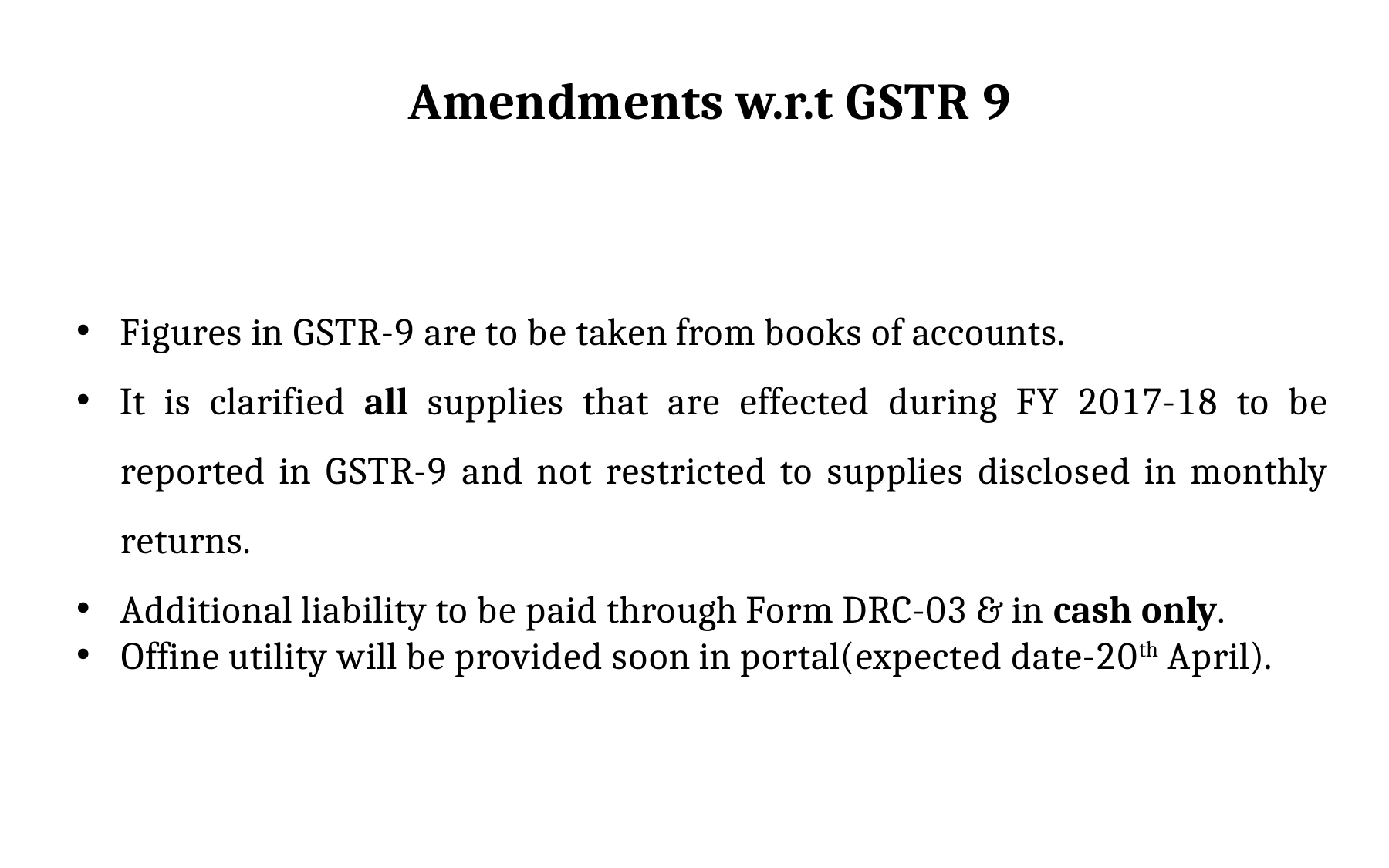

Amendments w.r.t GSTR 9
Figures in GSTR-9 are to be taken from books of accounts.
It is clarified all supplies that are effected during FY 2017-18 to be reported in GSTR-9 and not restricted to supplies disclosed in monthly returns.
Additional liability to be paid through Form DRC-03 & in cash only.
Offine utility will be provided soon in portal(expected date-20th April).